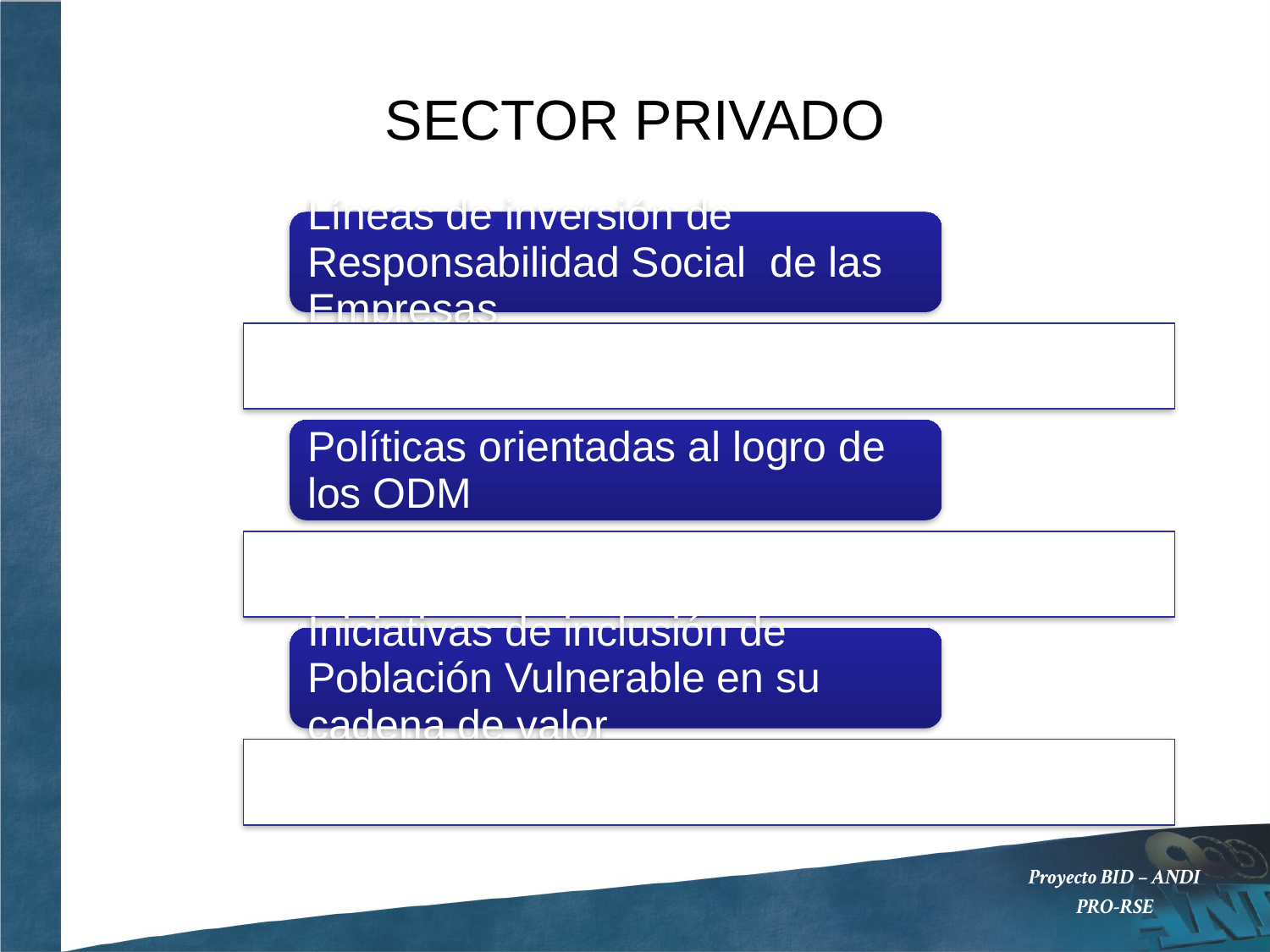

# SECTOR PRIVADO
Líneas de inversión de Responsabilidad Social  de las Empresas
Políticas orientadas al logro de los ODM
Iniciativas de inclusión de Población Vulnerable en su cadena de valor
Proyecto BID – ANDI
PRO-RSE